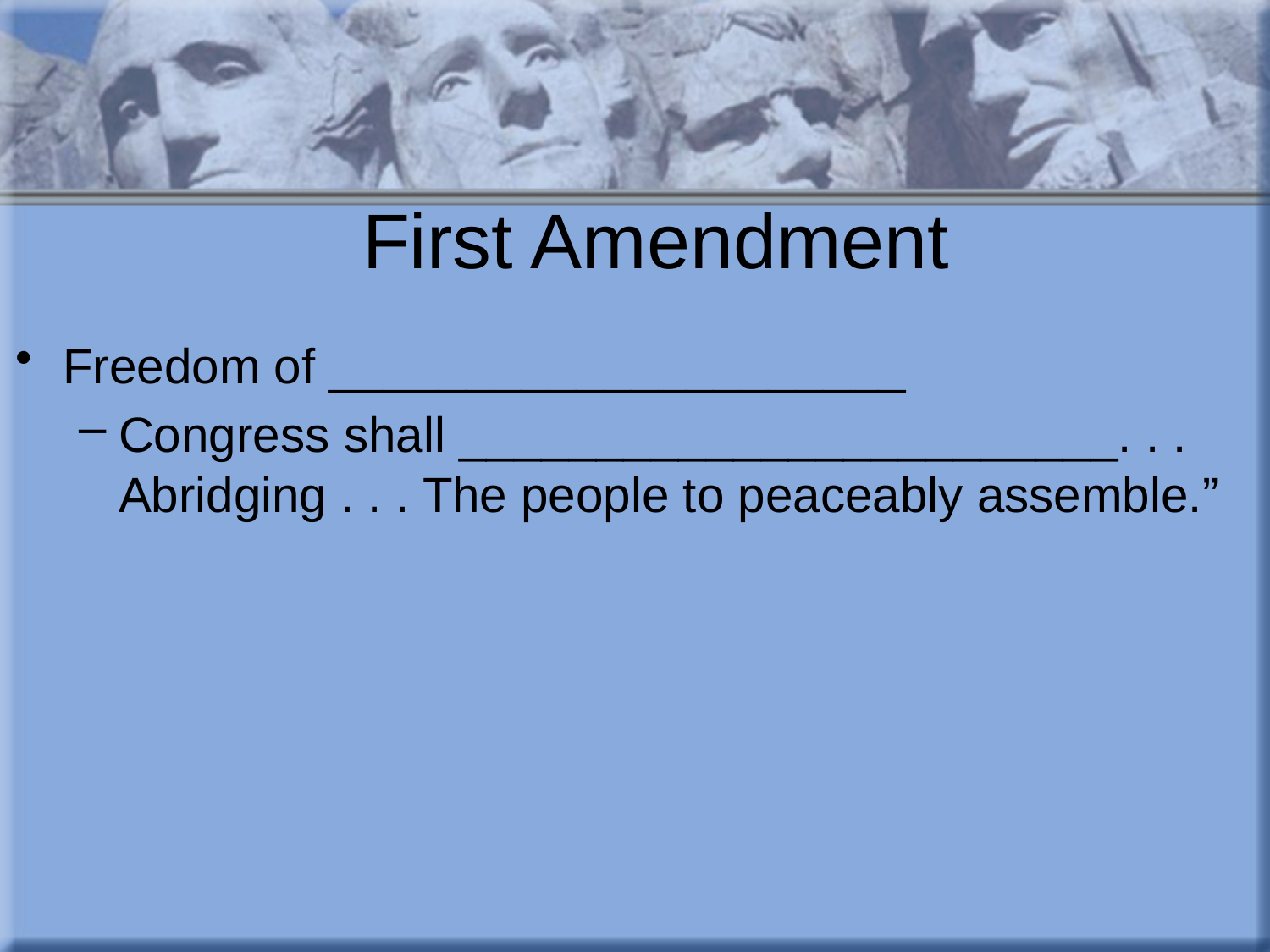

# First Amendment
Freedom of _____________________
Congress shall ________________________. . . Abridging . . . The people to peaceably assemble.”